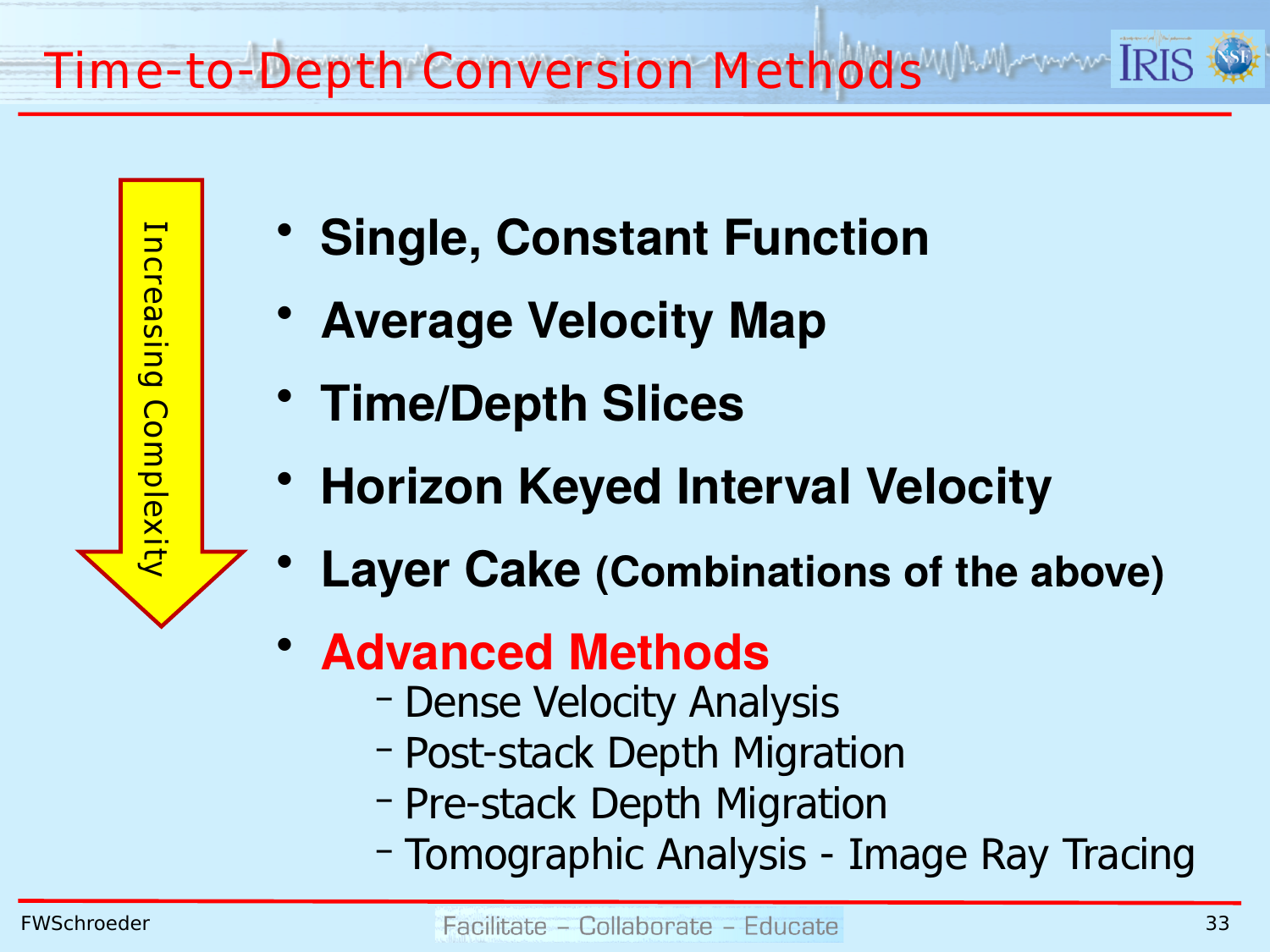

# Time-to-Depth Conversion Methods
 Single, Constant Function
 Average Velocity Map
 Time/Depth Slices
 Horizon Keyed Interval Velocity
 Layer Cake (Combinations of the above)
 Advanced Methods
   Increasing Complexity
Dense Velocity Analysis
Post-stack Depth Migration
Pre-stack Depth Migration
Tomographic Analysis - Image Ray Tracing